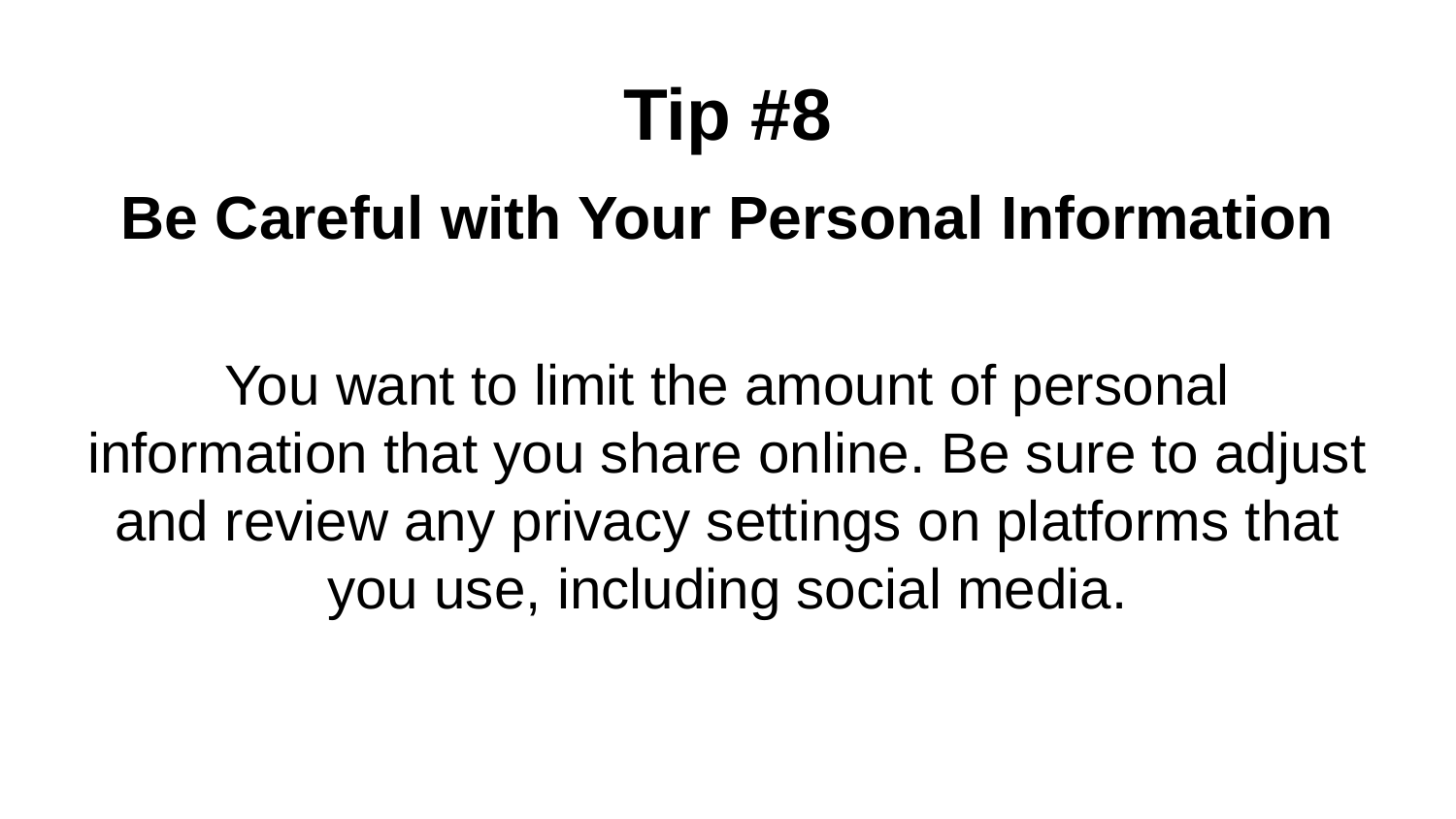

# Tip #8

Be Careful with Your Personal Information

You want to limit the amount of personal information that you share online. Be sure to adjust and review any privacy settings on platforms that you use, including social media.